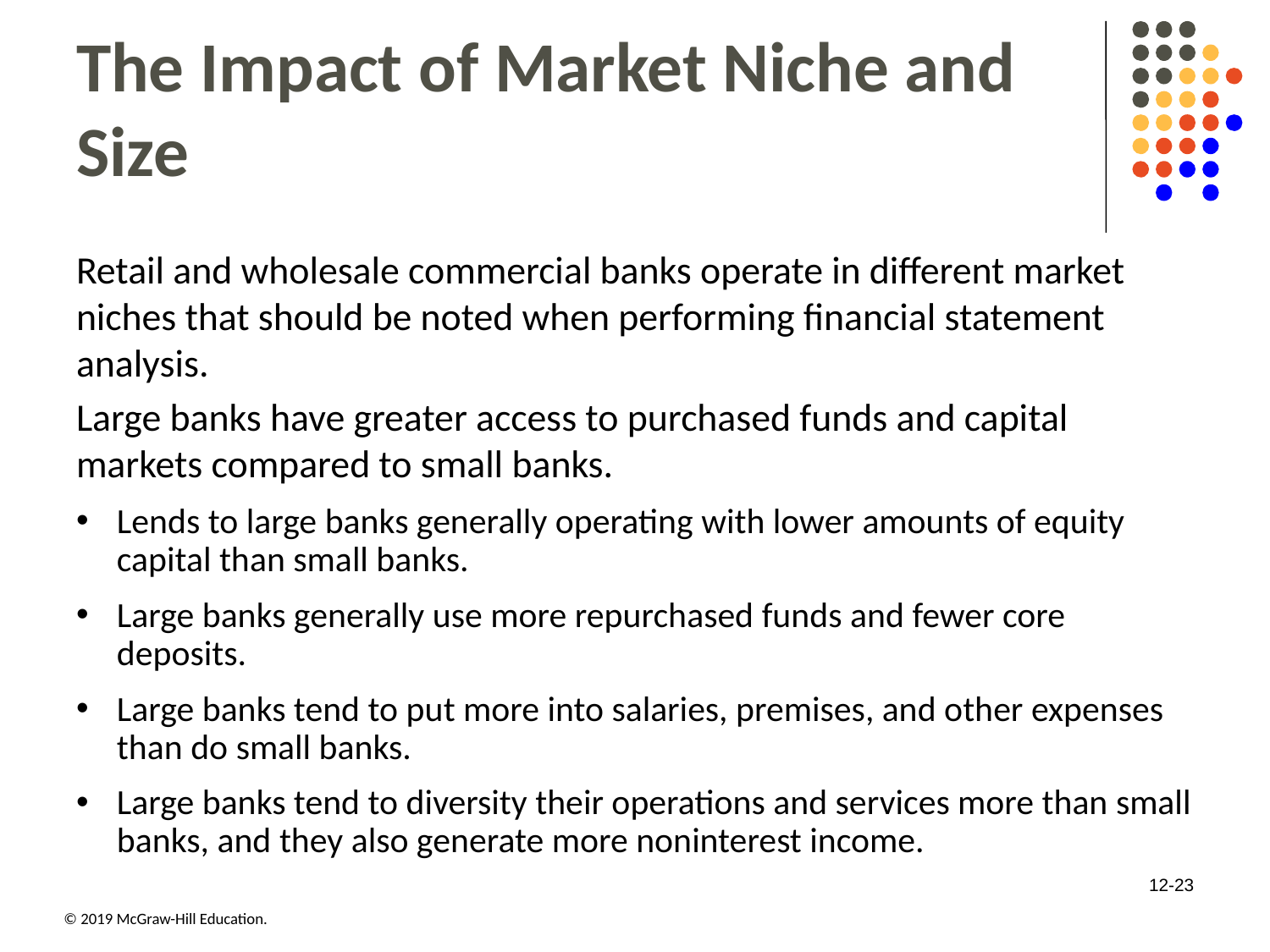

# The Impact of Market Niche and Size
Retail and wholesale commercial banks operate in different market niches that should be noted when performing financial statement analysis.
Large banks have greater access to purchased funds and capital markets compared to small banks.
Lends to large banks generally operating with lower amounts of equity capital than small banks.
Large banks generally use more repurchased funds and fewer core deposits.
Large banks tend to put more into salaries, premises, and other expenses than do small banks.
Large banks tend to diversity their operations and services more than small banks, and they also generate more noninterest income.
12-23